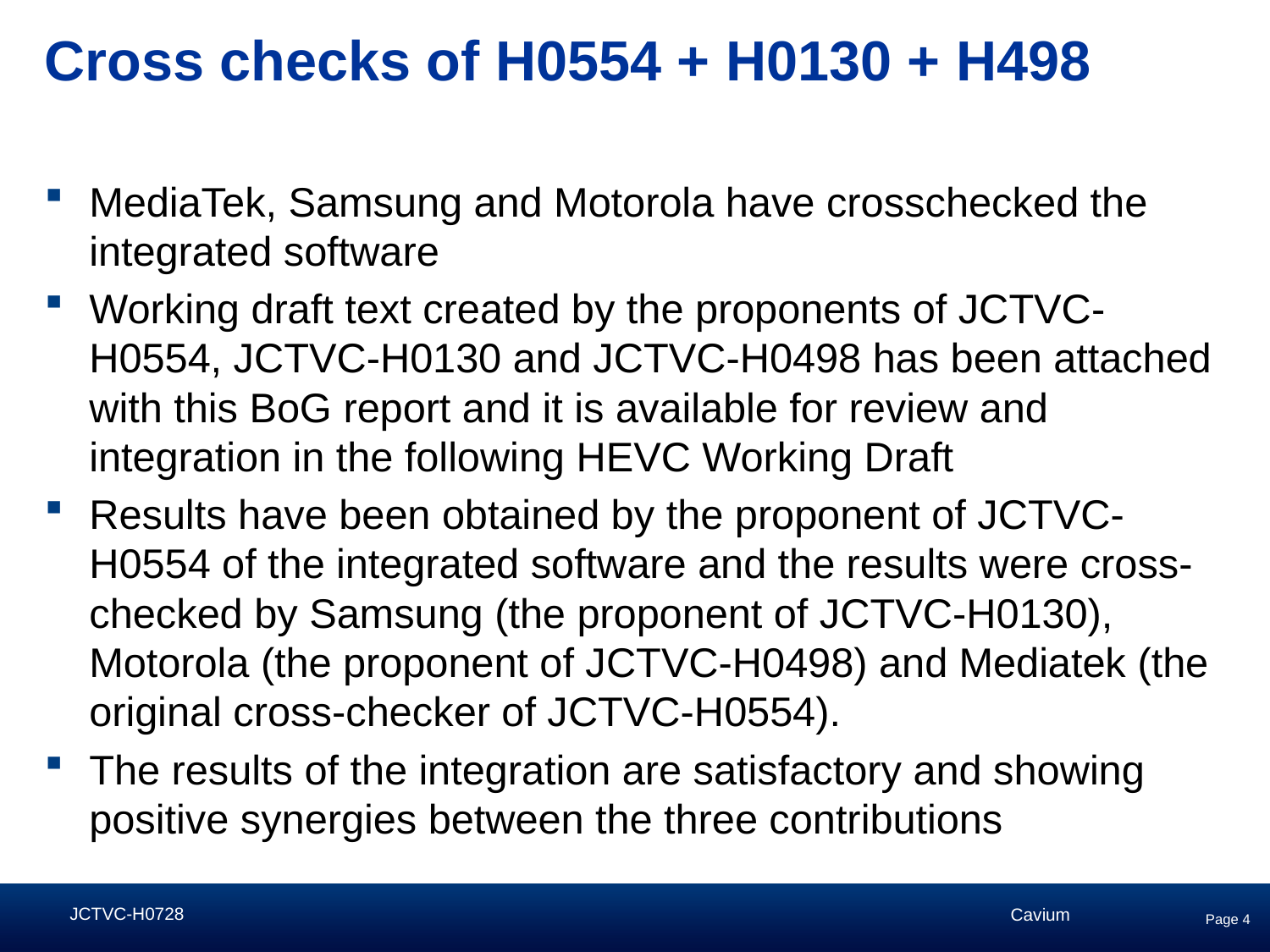

# Cross checks of H0554 + H0130 + H498
MediaTek, Samsung and Motorola have crosschecked the integrated software
Working draft text created by the proponents of JCTVC-H0554, JCTVC-H0130 and JCTVC-H0498 has been attached with this BoG report and it is available for review and integration in the following HEVC Working Draft
Results have been obtained by the proponent of JCTVC-H0554 of the integrated software and the results were cross-checked by Samsung (the proponent of JCTVC-H0130), Motorola (the proponent of JCTVC-H0498) and Mediatek (the original cross-checker of JCTVC-H0554).
The results of the integration are satisfactory and showing positive synergies between the three contributions

Cavium